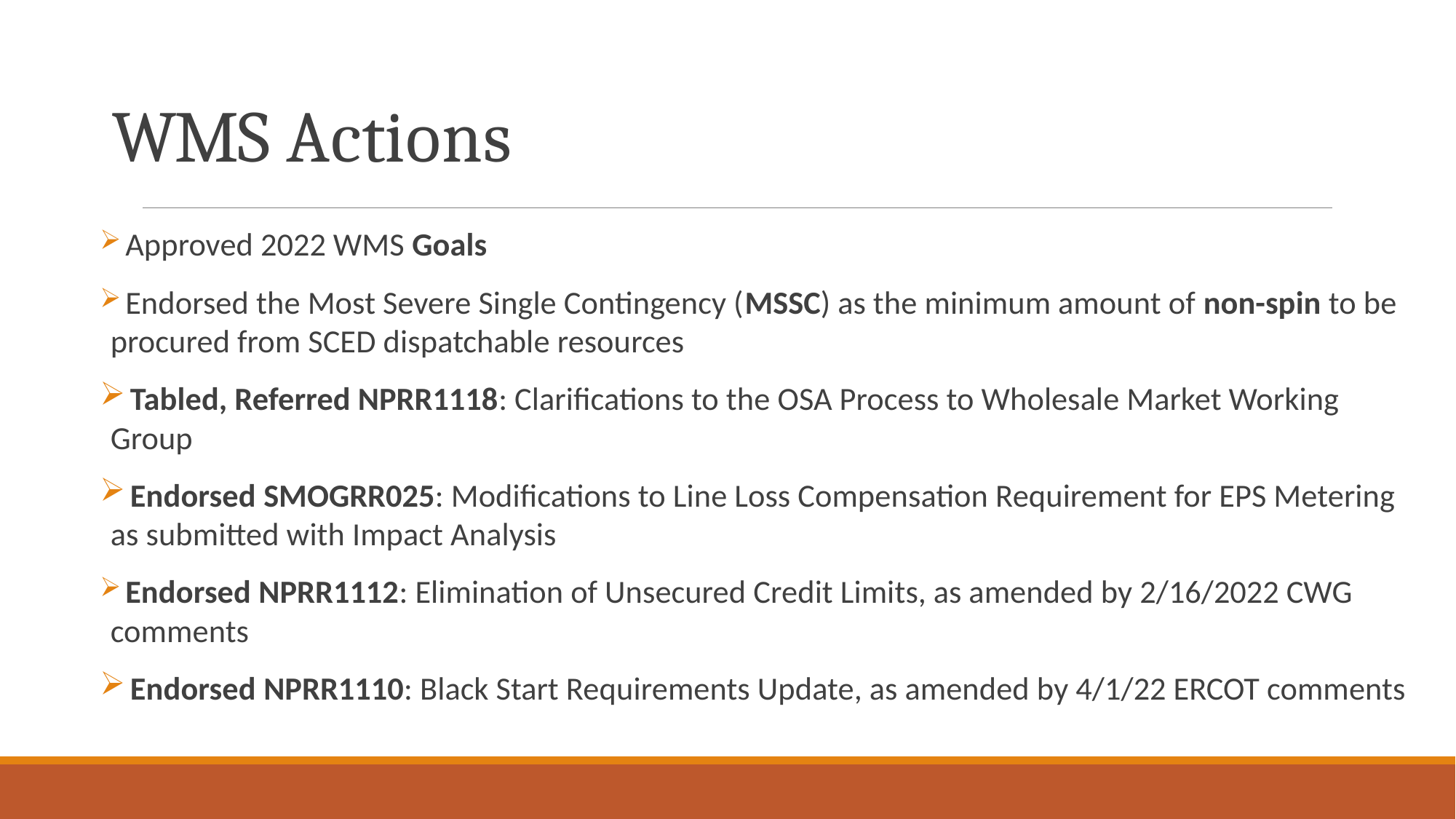

# WMS Actions
 Approved 2022 WMS Goals
 Endorsed the Most Severe Single Contingency (MSSC) as the minimum amount of non-spin to be procured from SCED dispatchable resources
 Tabled, Referred NPRR1118: Clarifications to the OSA Process to Wholesale Market Working Group
 Endorsed SMOGRR025: Modifications to Line Loss Compensation Requirement for EPS Metering as submitted with Impact Analysis
 Endorsed NPRR1112: Elimination of Unsecured Credit Limits, as amended by 2/16/2022 CWG comments
 Endorsed NPRR1110: Black Start Requirements Update, as amended by 4/1/22 ERCOT comments